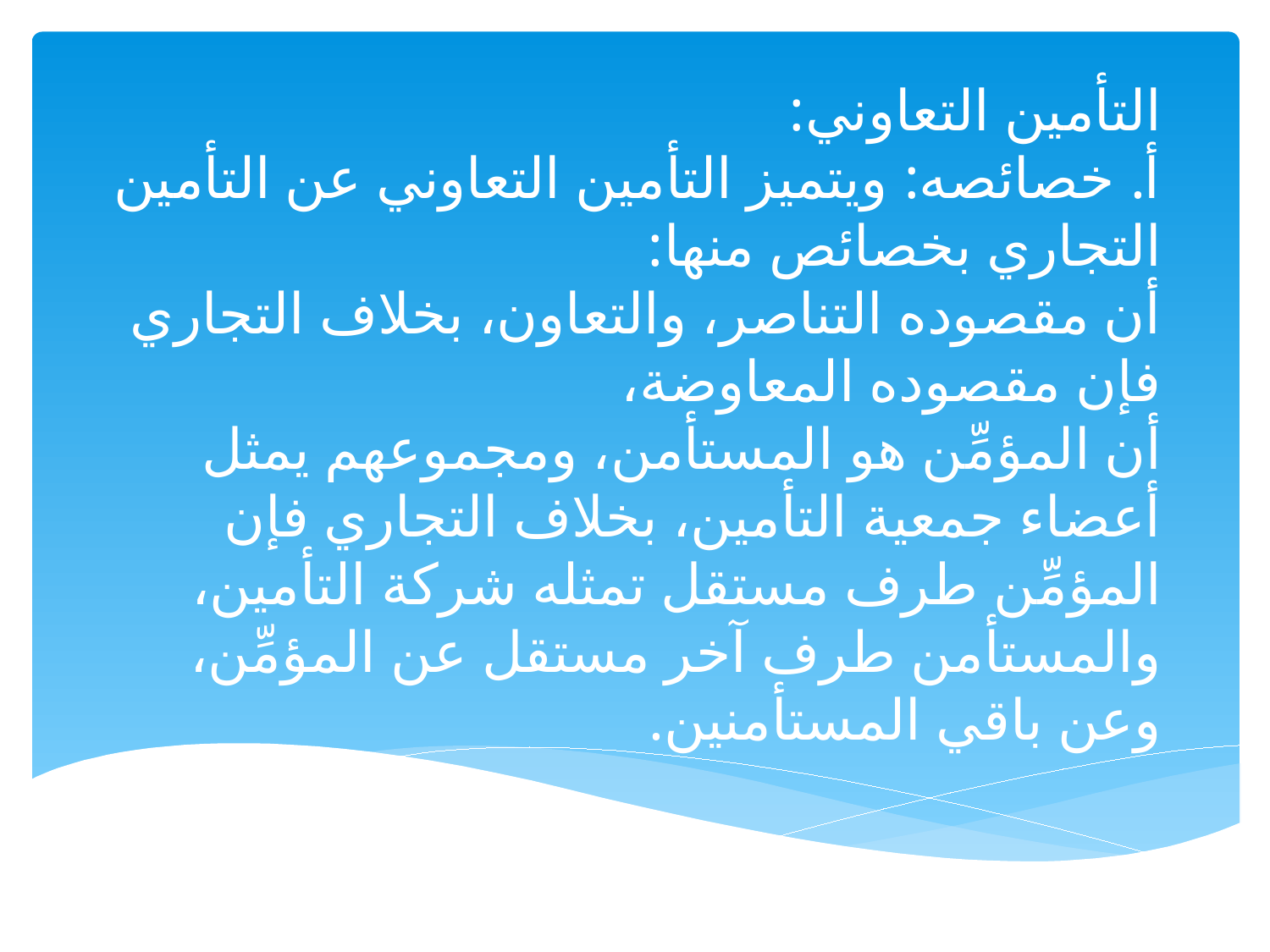

# التأمين التعاوني: أ. خصائصه: ويتميز التأمين التعاوني عن التأمين التجاري بخصائص منها: أن مقصوده التناصر، والتعاون، بخلاف التجاري فإن مقصوده المعاوضة، أن المؤمِّن هو المستأمن، ومجموعهم يمثل أعضاء جمعية التأمين، بخلاف التجاري فإن المؤمِّن طرف مستقل تمثله شركة التأمين، والمستأمن طرف آخر مستقل عن المؤمِّن، وعن باقي المستأمنين.